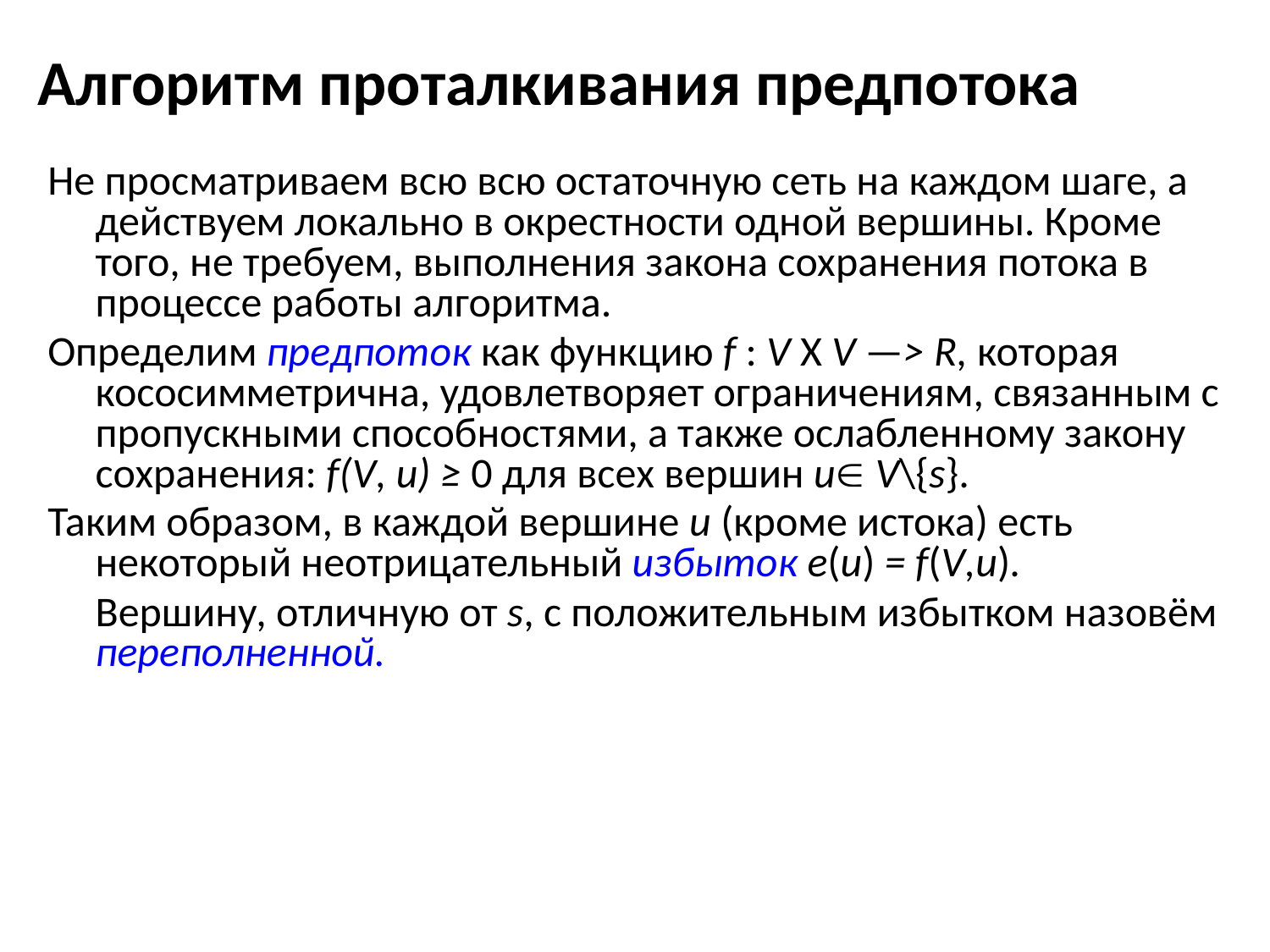

# Алгоритм проталкивания предпотока
Не просматриваем всю всю остаточную сеть на каждом шаге, а действуем локально в окрестности одной вершины. Кроме того, не требуем, выполнения закона сохранения потока в процессе работы алгоритма.
Определим предпоток как функцию f : V X V —> R, которая кососимметрична, удовлетворяет ограничениям, связанным с пропускными способностями, а также ослабленному закону сохранения: f(V, и) ≥ 0 для всех вершин и∈ V\{s}.
Таким образом, в каждой вершине и (кроме истока) есть некоторый неотрицательный избыток e(u) = f(V,u).
	Вершину, отличную от s, с положительным избытком назовём переполненной.